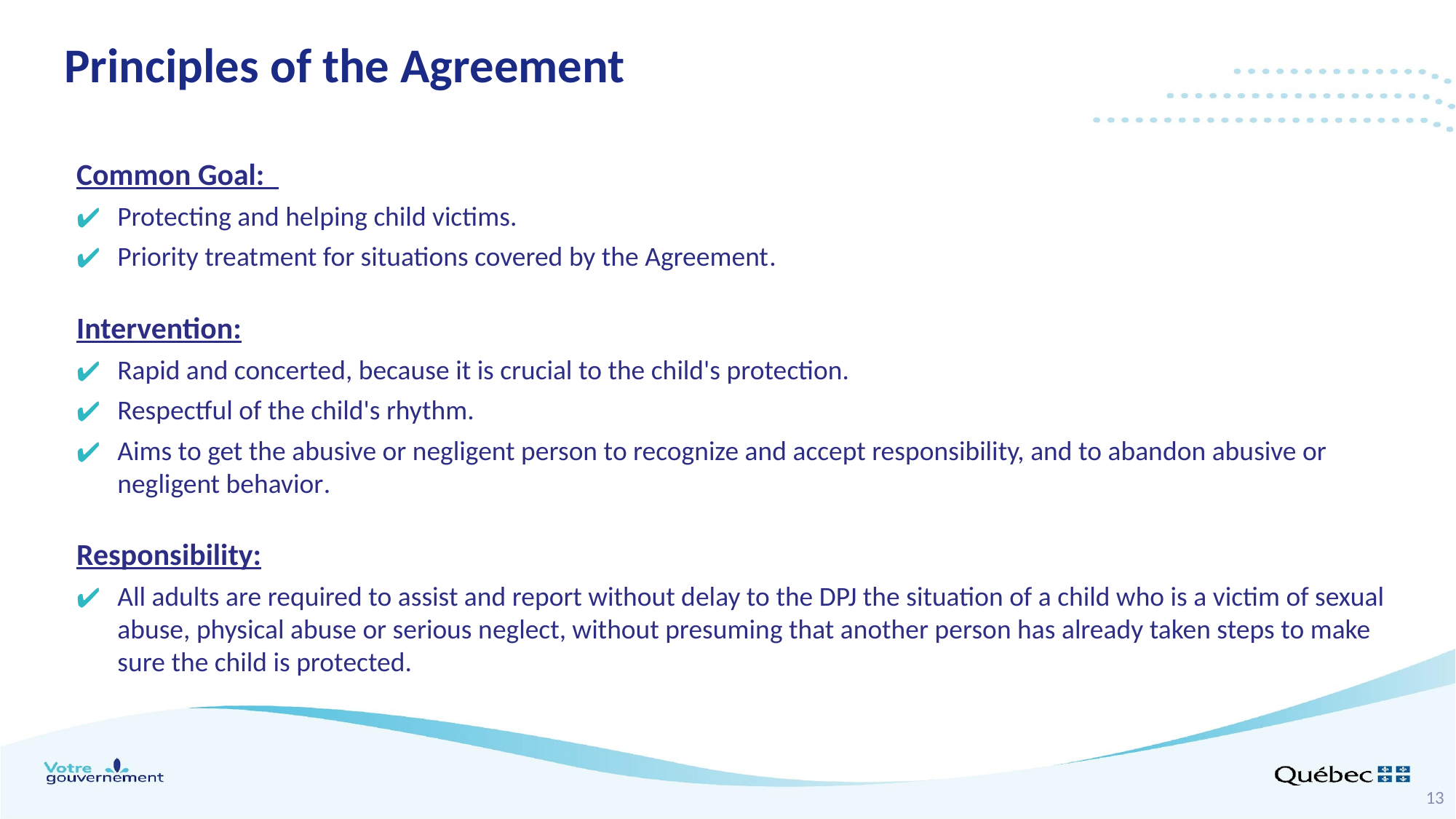

Principles of the Agreement

Common Goal:
Protecting and helping child victims.
Priority treatment for situations covered by the Agreement.

Intervention:
Rapid and concerted, because it is crucial to the child's protection.
Respectful of the child's rhythm.
Aims to get the abusive or negligent person to recognize and accept responsibility, and to abandon abusive or negligent behavior.

Responsibility:
All adults are required to assist and report without delay to the DPJ the situation of a child who is a victim of sexual abuse, physical abuse or serious neglect, without presuming that another person has already taken steps to make sure the child is protected.

13